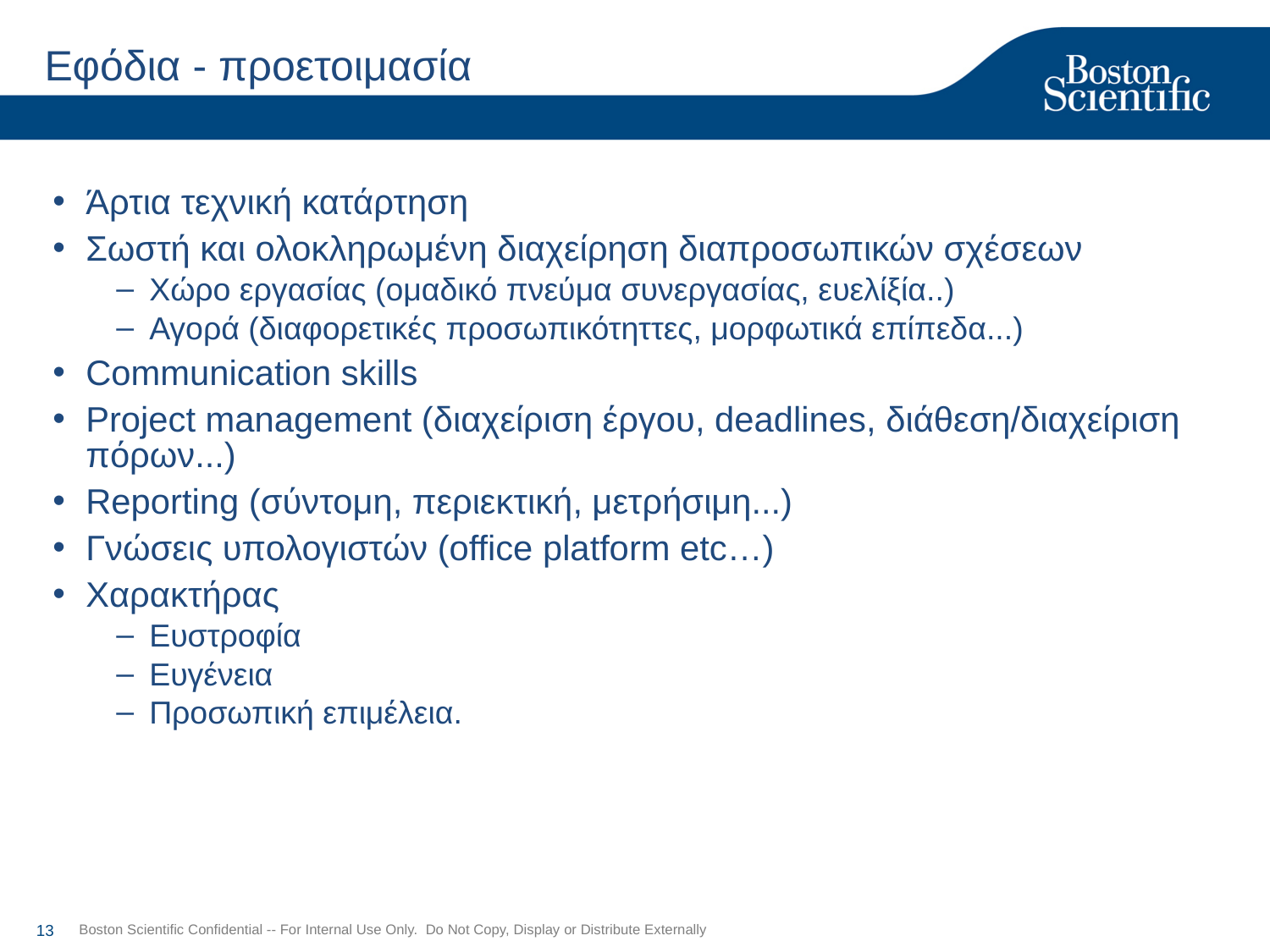

# Εφόδια - προετοιμασία
Άρτια τεχνική κατάρτηση
Σωστή και ολοκληρωμένη διαχείρηση διαπροσωπικών σχέσεων
Χώρο εργασίας (ομαδικό πνεύμα συνεργασίας, ευελίξία..)
Αγορά (διαφορετικές προσωπικότηττες, μορφωτικά επίπεδα...)
Communication skills
Project management (διαχείριση έργου, deadlines, διάθεση/διαχείριση πόρων...)
Reporting (σύντομη, περιεκτική, μετρήσιμη...)
Γνώσεις υπολογιστών (office platform etc…)
Χαρακτήρας
Ευστροφία
Ευγένεια
Προσωπική επιμέλεια.